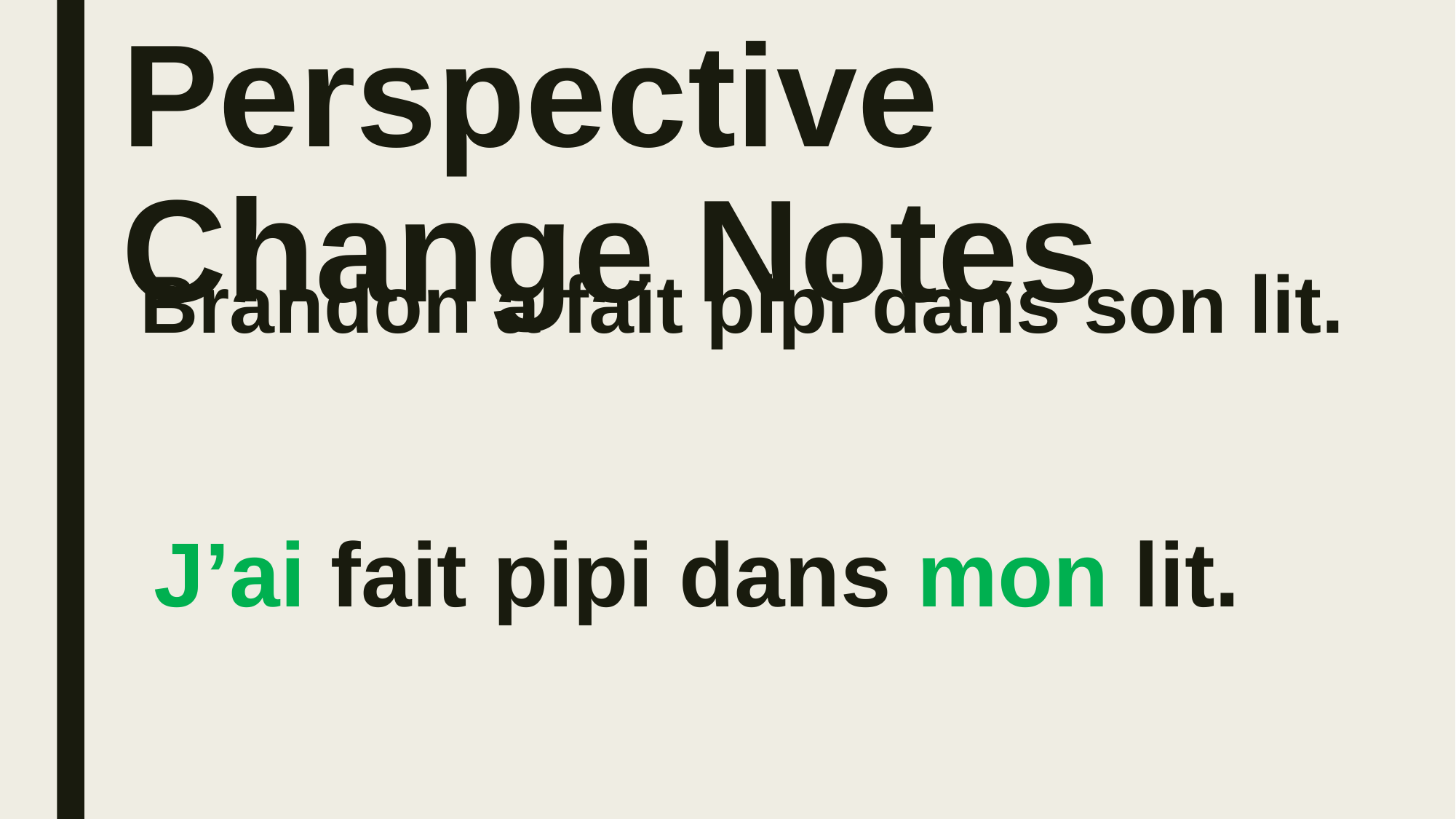

# Perspective Change Notes
Brandon a fait pipi dans son lit.
J’ai fait pipi dans mon lit.